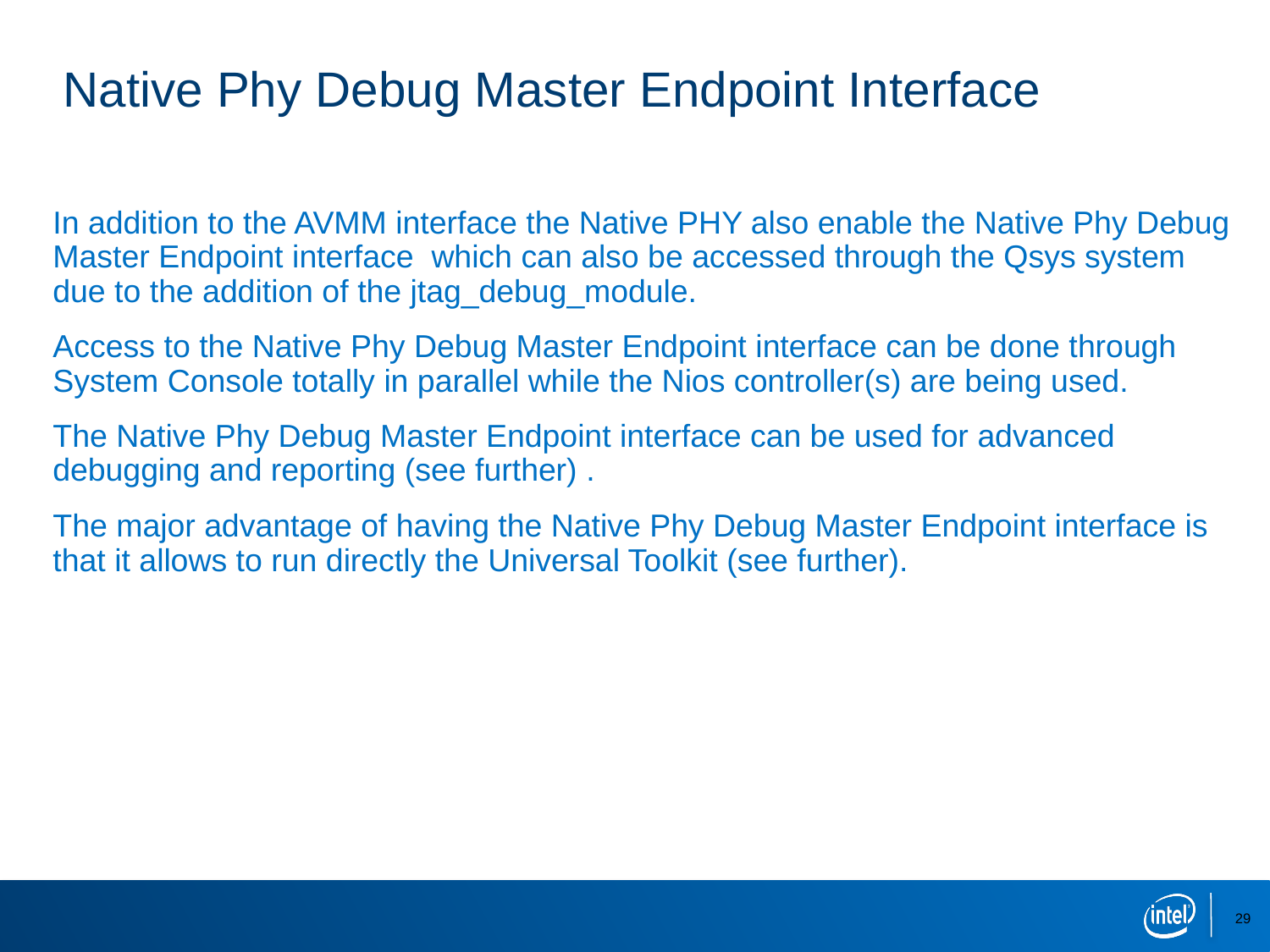

# Native Phy Debug Master Endpoint Interface
In addition to the AVMM interface the Native PHY also enable the Native Phy Debug Master Endpoint interface  which can also be accessed through the Qsys system due to the addition of the jtag_debug_module.
Access to the Native Phy Debug Master Endpoint interface can be done through System Console totally in parallel while the Nios controller(s) are being used.
The Native Phy Debug Master Endpoint interface can be used for advanced debugging and reporting (see further) .
The major advantage of having the Native Phy Debug Master Endpoint interface is that it allows to run directly the Universal Toolkit (see further).
29